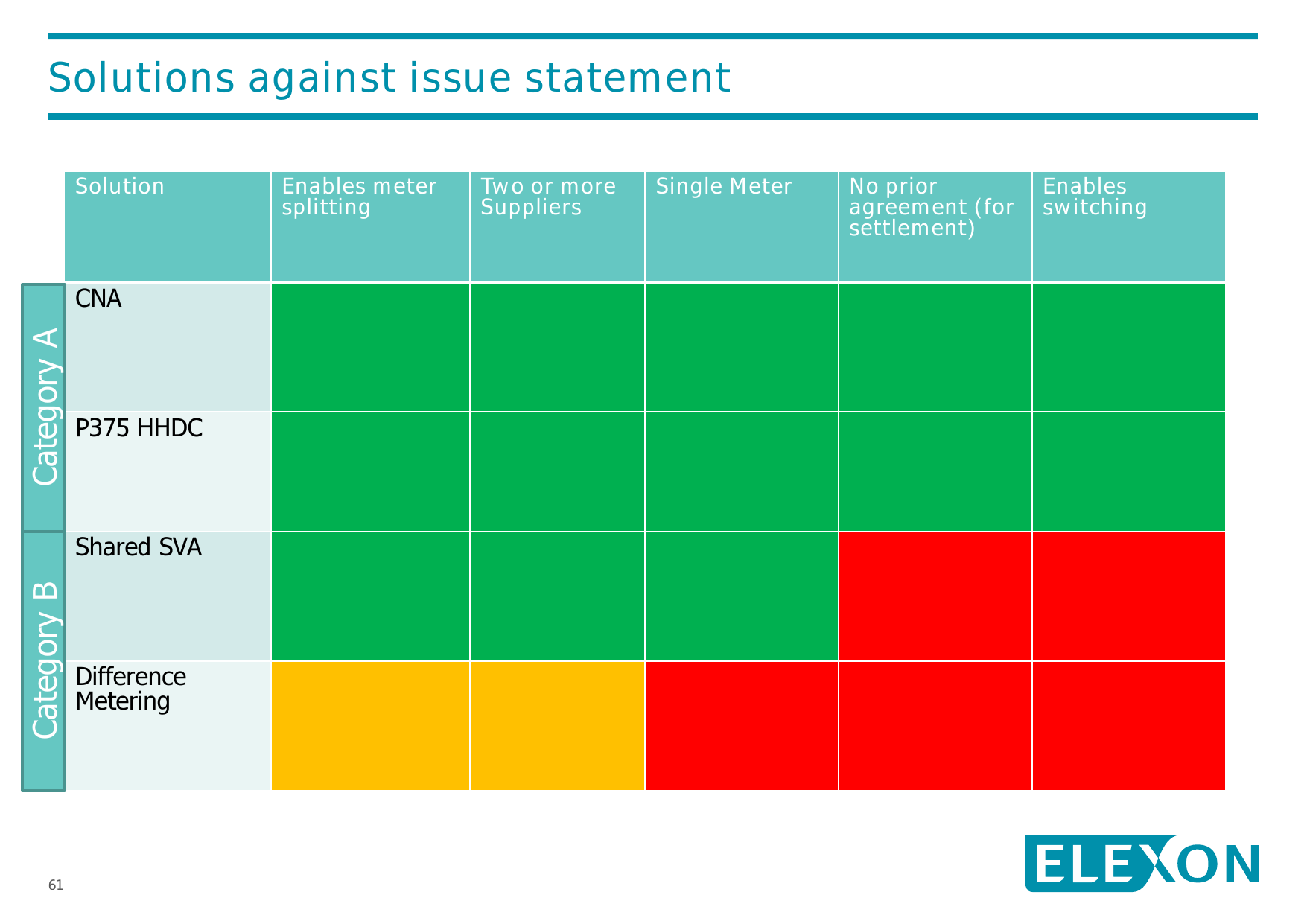

# Solutions against issue statement
| Solution | Enables meter splitting | Two or more Suppliers | Single Meter | No prior agreement (for settlement) | Enables switching |
| --- | --- | --- | --- | --- | --- |
| CNA |  |  |  |  |  |
| P375 HHDC |  |  |  |  |  |
| Shared SVA |  |  |  |  |  |
| Difference Metering |  |  |  |  |  |
Category A
Category B
61